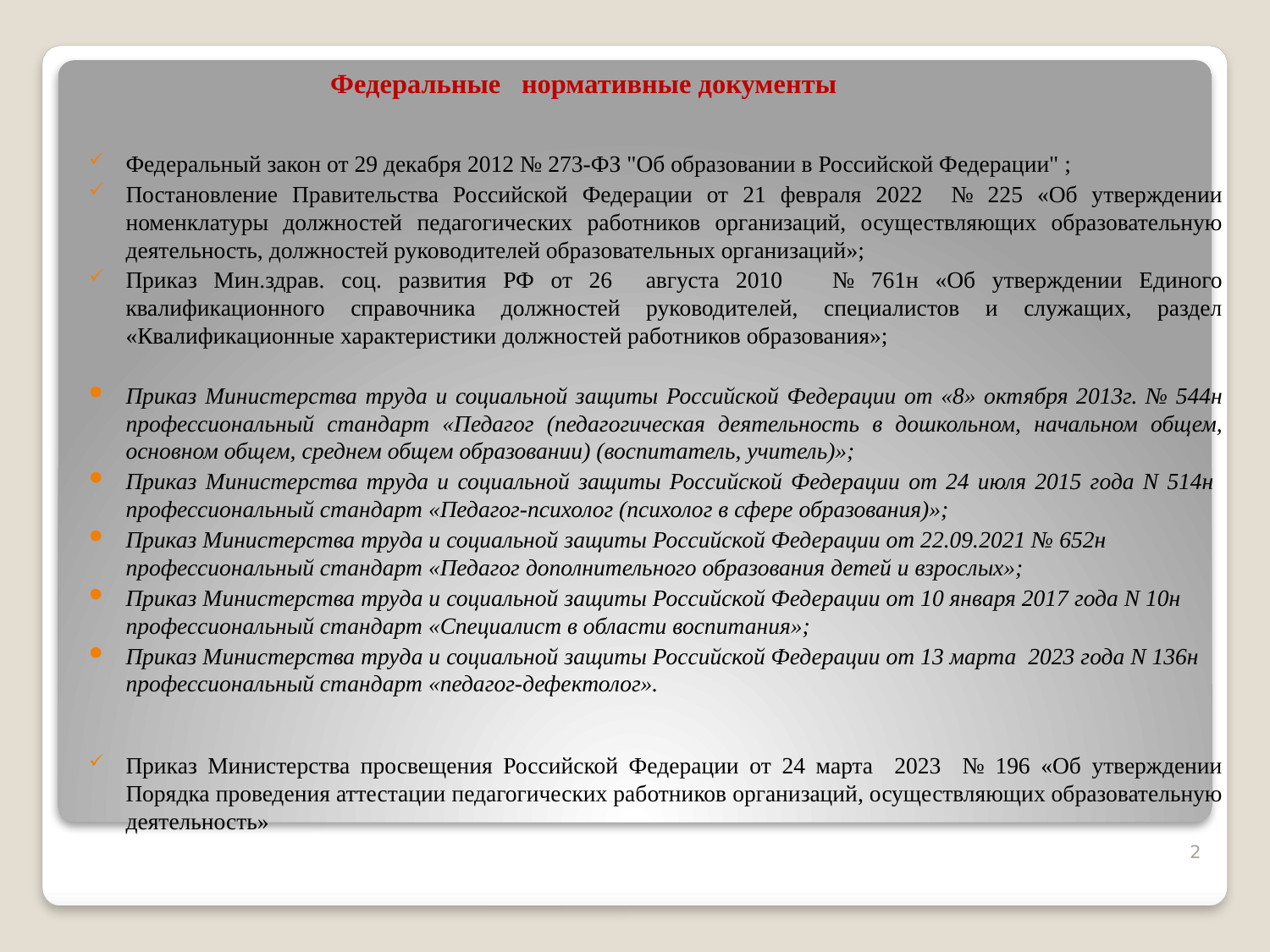

# Федеральные   нормативные документы
Федеральный закон от 29 декабря 2012 № 273-ФЗ "Об образовании в Российской Федерации" ;
Постановление Правительства Российской Федерации от 21 февраля 2022  № 225 «Об утверждении номенклатуры должностей педагогических работников организаций, осуществляющих образовательную деятельность, должностей руководителей образовательных организаций»;
Приказ Мин.здрав. соц. развития РФ от 26  августа 2010   № 761н «Об утверждении Единого квалификационного справочника должностей руководителей, специалистов и служащих, раздел «Квалификационные характеристики должностей работников образования»;

Приказ Министерства труда и социальной защиты Российской Федерации от «8» октября 2013г. № 544н профессиональный стандарт «Педагог (педагогическая деятельность в дошкольном, начальном общем, основном общем, среднем общем образовании) (воспитатель, учитель)»;
Приказ Министерства труда и социальной защиты Российской Федерации от 24 июля 2015 года N 514н  профессиональный стандарт «Педагог-психолог (психолог в сфере образования)»;
Приказ Министерства труда и социальной защиты Российской Федерации от 22.09.2021 № 652н профессиональный стандарт «Педагог дополнительного образования детей и взрослых»;
Приказ Министерства труда и социальной защиты Российской Федерации от 10 января 2017 года N 10н профессиональный стандарт «Специалист в области воспитания»;
Приказ Министерства труда и социальной защиты Российской Федерации от 13 марта  2023 года N 136н профессиональный стандарт «педагог-дефектолог».

Приказ Министерства просвещения Российской Федерации от 24 марта  2023  № 196 «Об утверждении Порядка проведения аттестации педагогических работников организаций, осуществляющих образовательную деятельность»

2